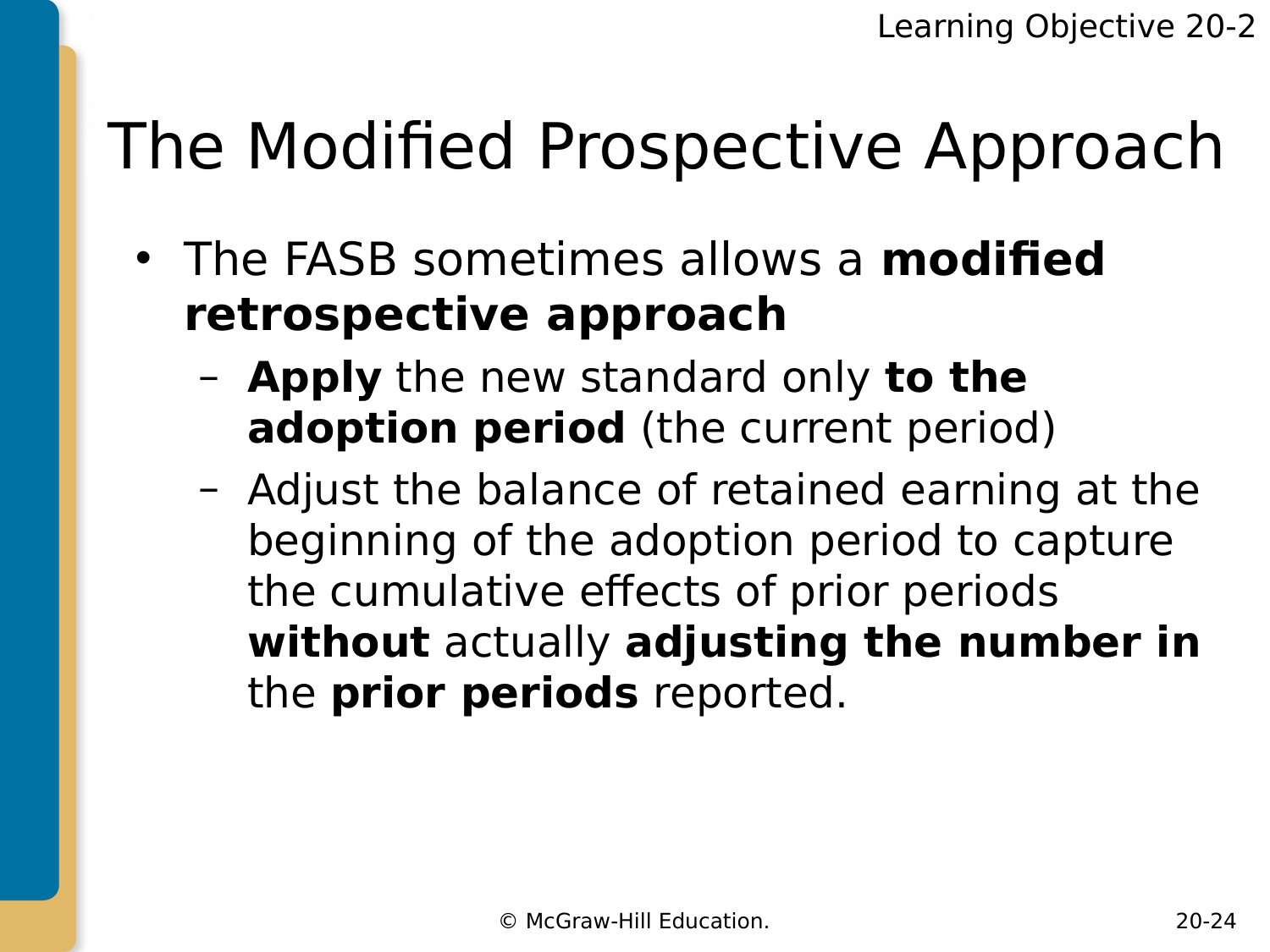

Learning Objective 20-2
# The Modified Prospective Approach
The FASB sometimes allows a modified retrospective approach
Apply the new standard only to the adoption period (the current period)
Adjust the balance of retained earning at the beginning of the adoption period to capture the cumulative effects of prior periods  without actually adjusting the number in the prior periods reported.